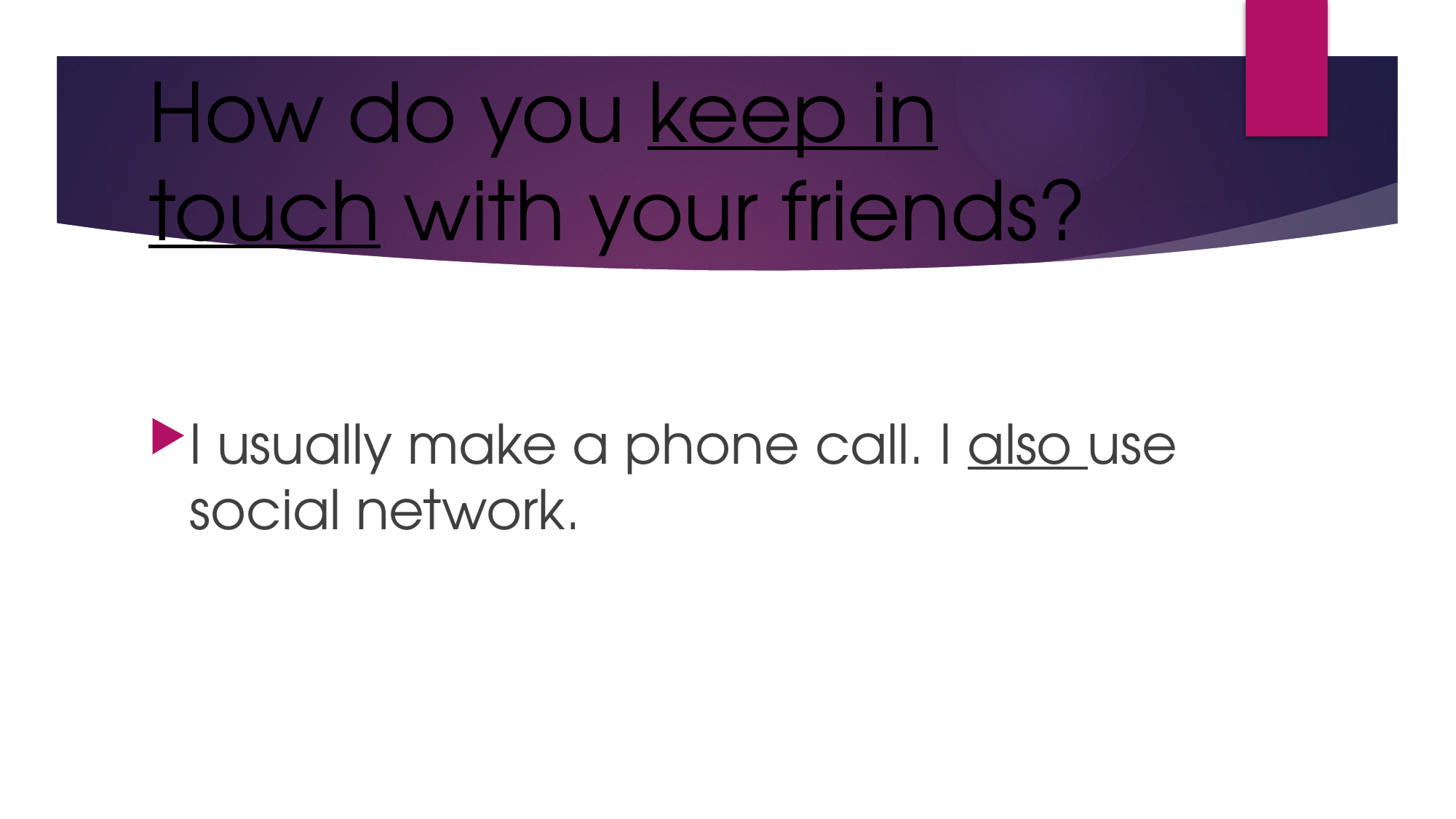

# How do you keep in touch with your friends?
I usually make a phone call. I also use social network.